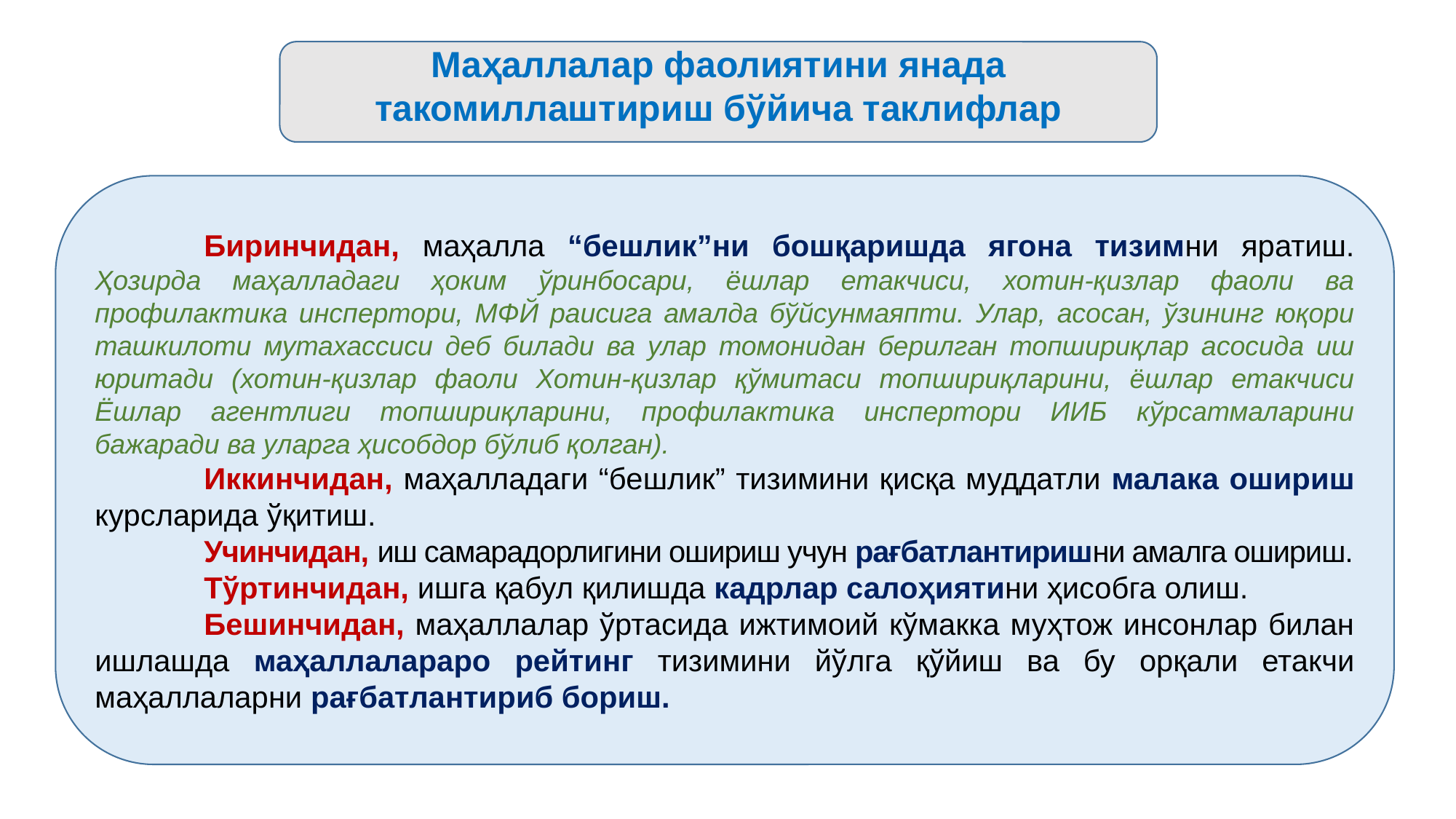

Маҳаллалар фаолиятини янада такомиллаштириш бўйича таклифлар

	Биринчидан, маҳалла “бешлик”ни бошқаришда ягона тизимни яратиш. Ҳозирда маҳалладаги ҳоким ўринбосари, ёшлар етакчиси, хотин-қизлар фаоли ва профилактика инспертори, МФЙ раисига амалда бўйсунмаяпти. Улар, асосан, ўзининг юқори ташкилоти мутахассиси деб билади ва улар томонидан берилган топшириқлар асосида иш юритади (хотин-қизлар фаоли Хотин-қизлар қўмитаси топшириқларини, ёшлар етакчиси Ёшлар агентлиги топшириқларини, профилактика инспертори ИИБ кўрсатмаларини бажаради ва уларга ҳисобдор бўлиб қолган).
	Иккинчидан, маҳалладаги “бешлик” тизимини қисқа муддатли малака ошириш курсларида ўқитиш.
	Учинчидан, иш самарадорлигини ошириш учун рағбатлантиришни амалга ошириш.
	Тўртинчидан, ишга қабул қилишда кадрлар салоҳиятини ҳисобга олиш.
	Бешинчидан, маҳаллалар ўртасида ижтимоий кўмакка муҳтож инсонлар билан ишлашда маҳаллалараро рейтинг тизимини йўлга қўйиш ва бу орқали етакчи маҳаллаларни рағбатлантириб бориш.